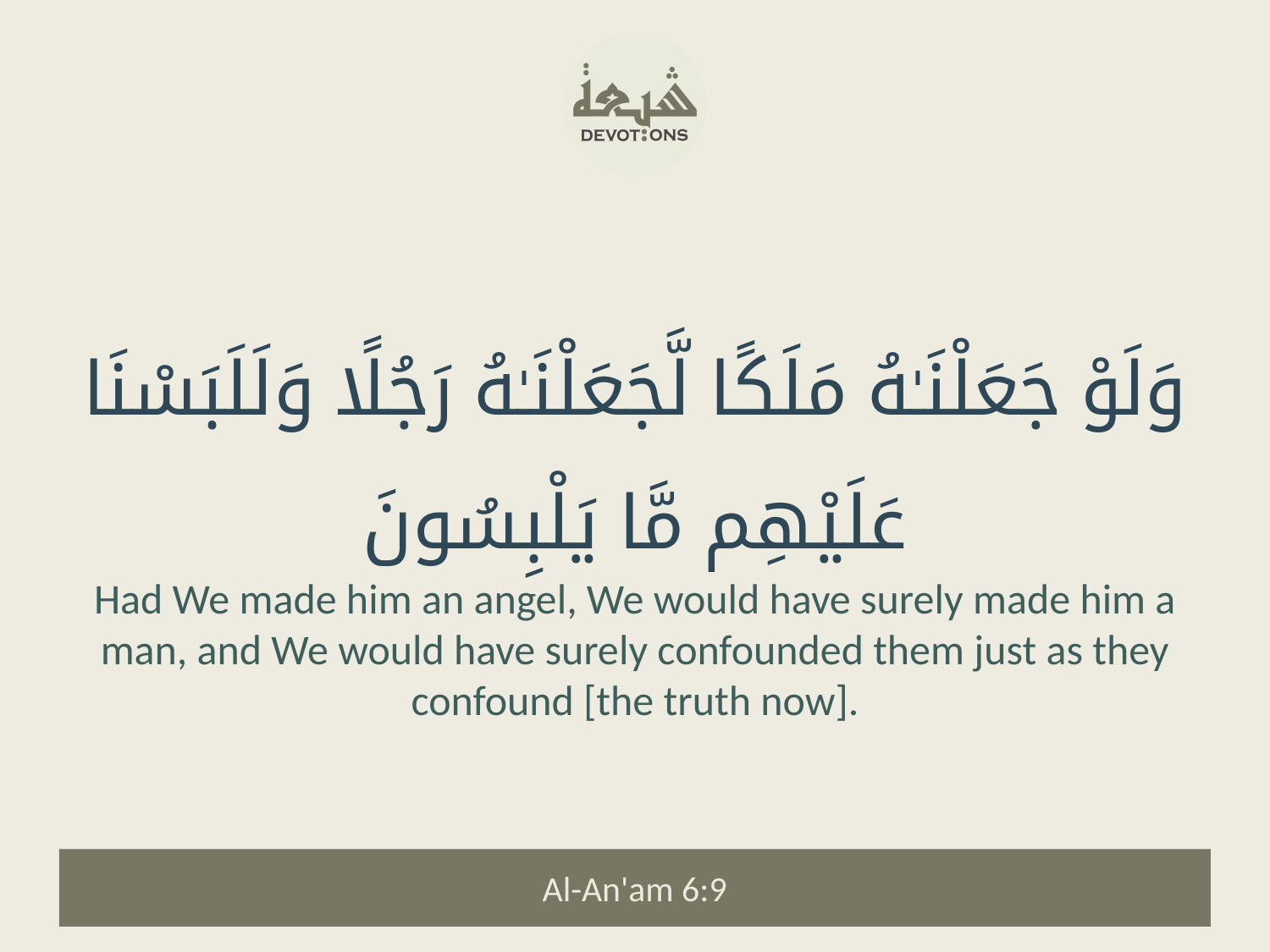

وَلَوْ جَعَلْنَـٰهُ مَلَكًا لَّجَعَلْنَـٰهُ رَجُلًا وَلَلَبَسْنَا عَلَيْهِم مَّا يَلْبِسُونَ
Had We made him an angel, We would have surely made him a man, and We would have surely confounded them just as they confound [the truth now].
Al-An'am 6:9